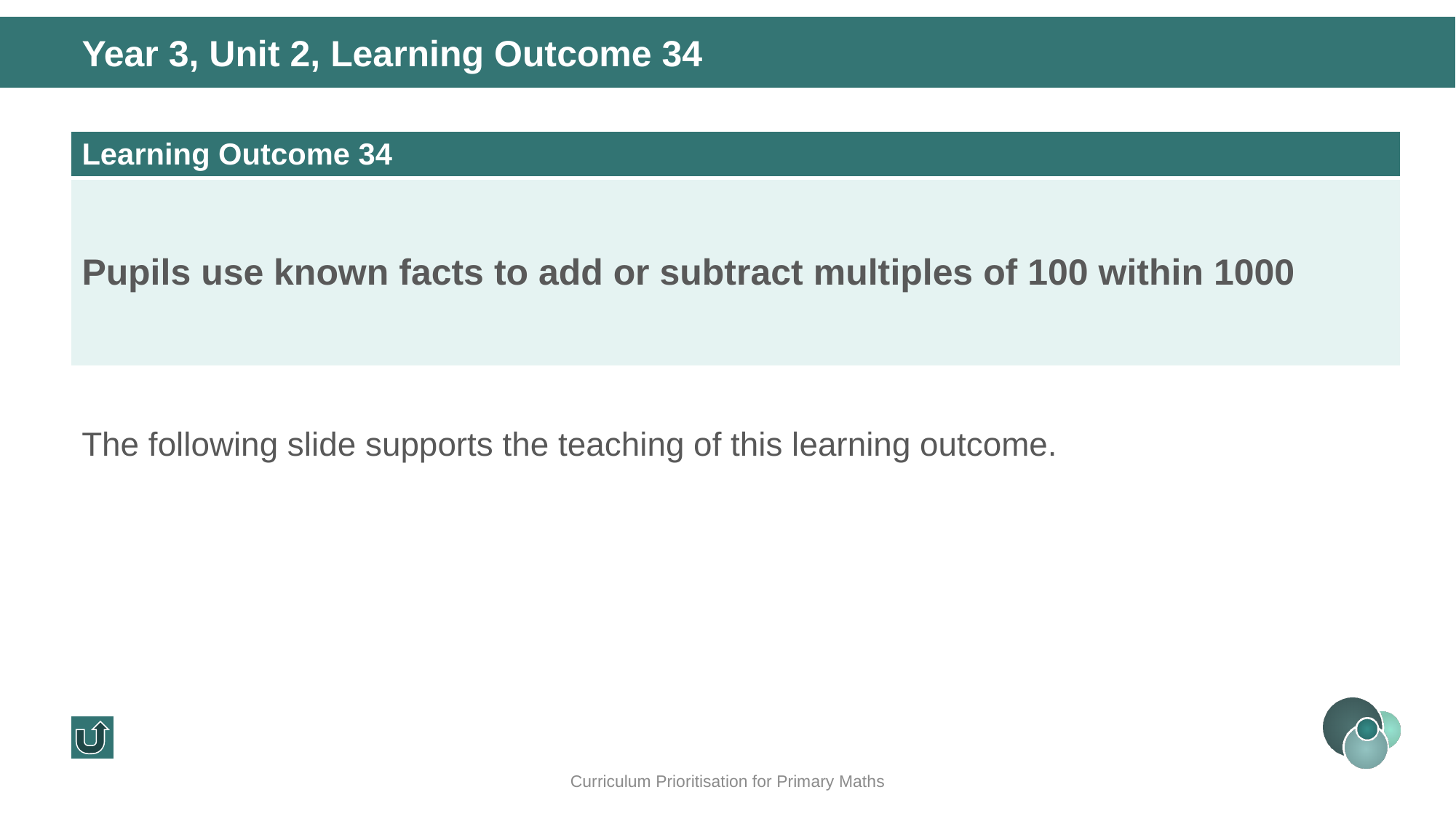

Year 3, Unit 2, Learning Outcome 34
| Learning Outcome 34 |
| --- |
| Pupils use known facts to add or subtract multiples of 100 within 1000 |
The following slide supports the teaching of this learning outcome.

Curriculum Prioritisation for Primary Maths